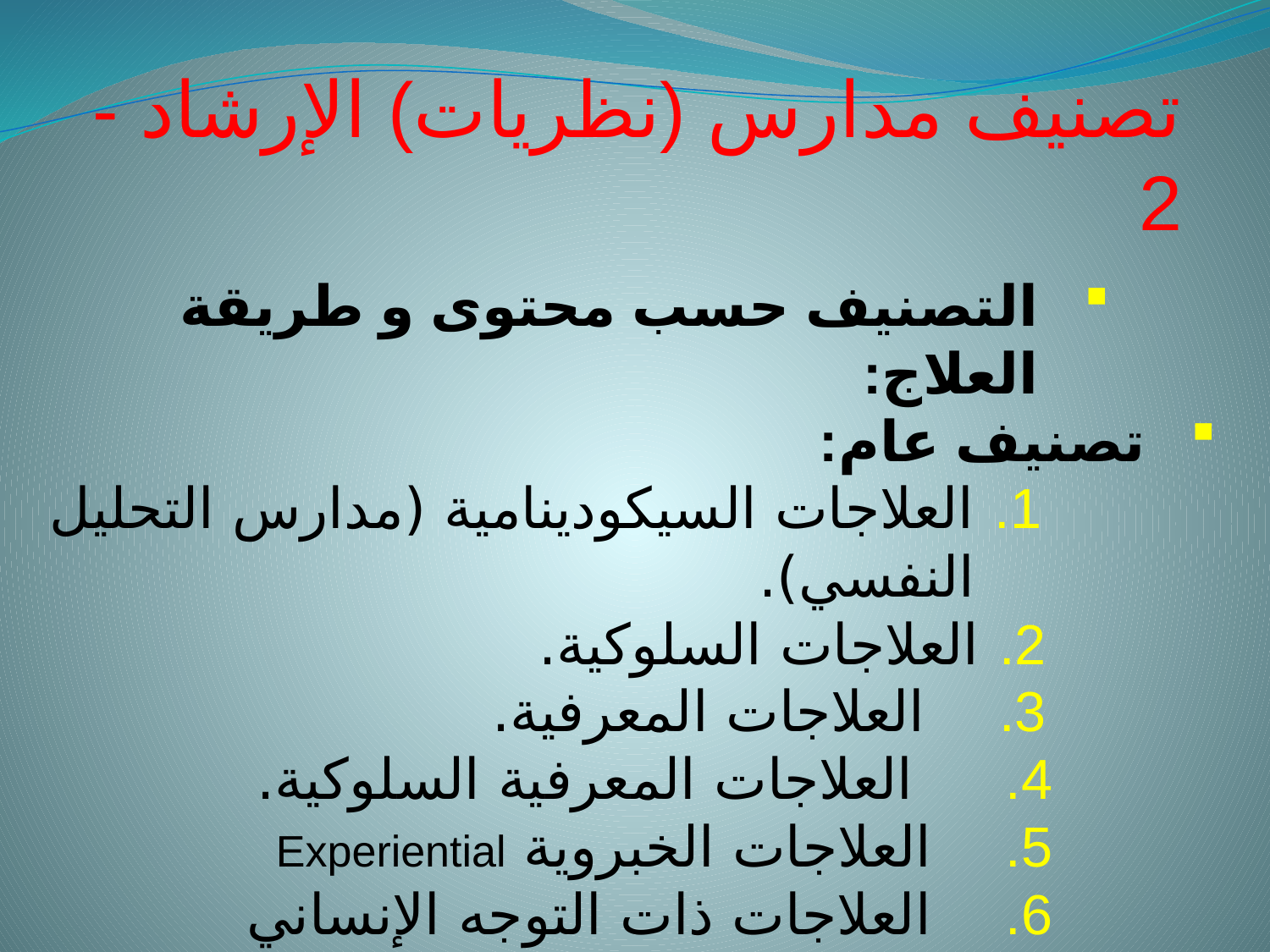

تصنيف مدارس (نظريات) الإرشاد - 2
التصنيف حسب محتوى و طريقة العلاج:
تصنيف عام:
العلاجات السيكودينامية (مدارس التحليل النفسي).
العلاجات السلوكية.
   العلاجات المعرفية.
    العلاجات المعرفية السلوكية.
   العلاجات الخبروية Experiential
   العلاجات ذات التوجه الإنساني والوجودي.
   العلاجات الإنتقائية Eclectic.